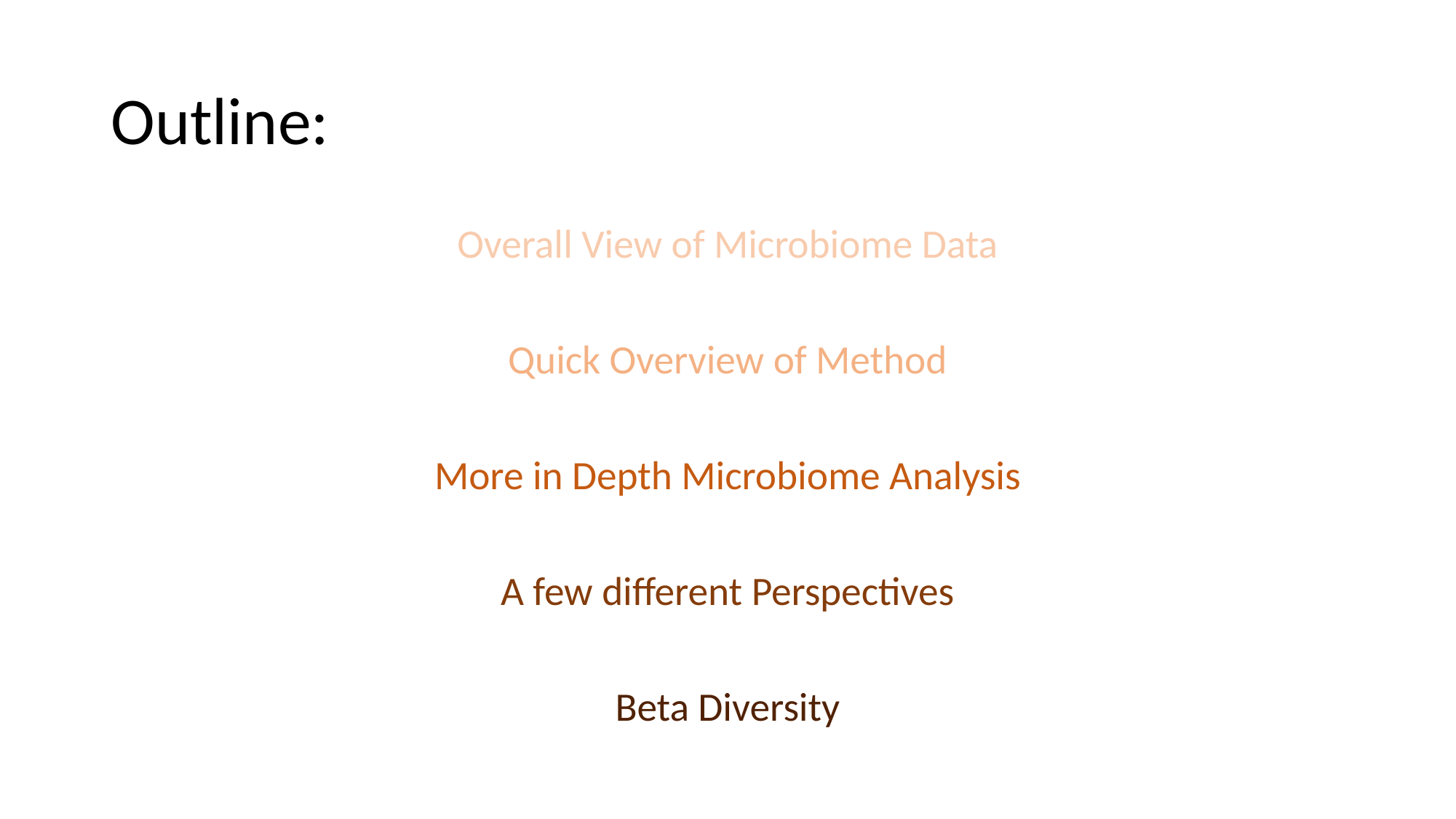

# Outline:
Overall View of Microbiome Data

Quick Overview of Method

More in Depth Microbiome Analysis

A few different Perspectives

Beta Diversity